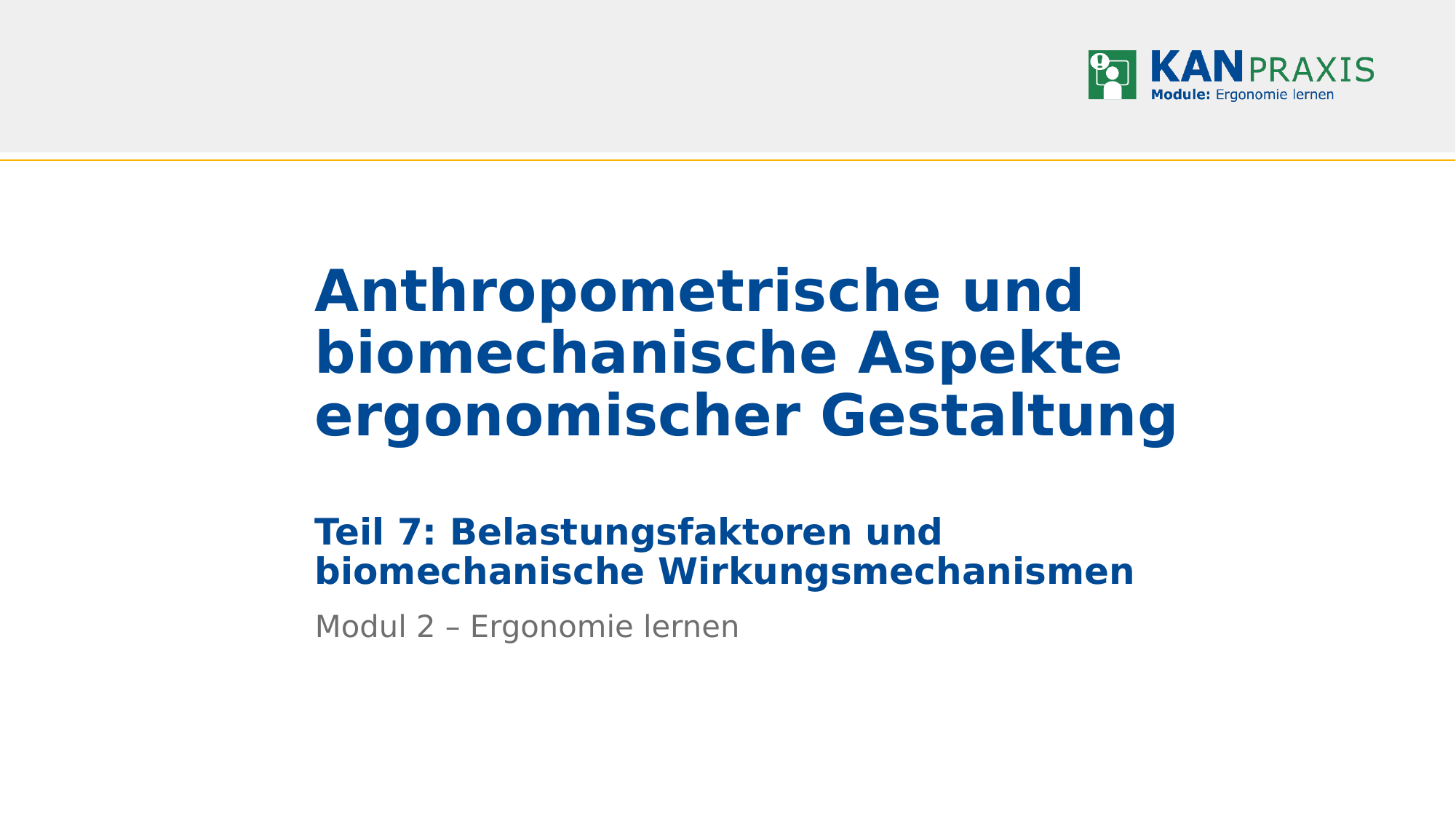

# Anthropometrische und biomechanische Aspekte ergonomischer Gestaltung Teil 7: Belastungsfaktoren und biomechanische Wirkungsmechanismen
Modul 2 – Ergonomie lernen